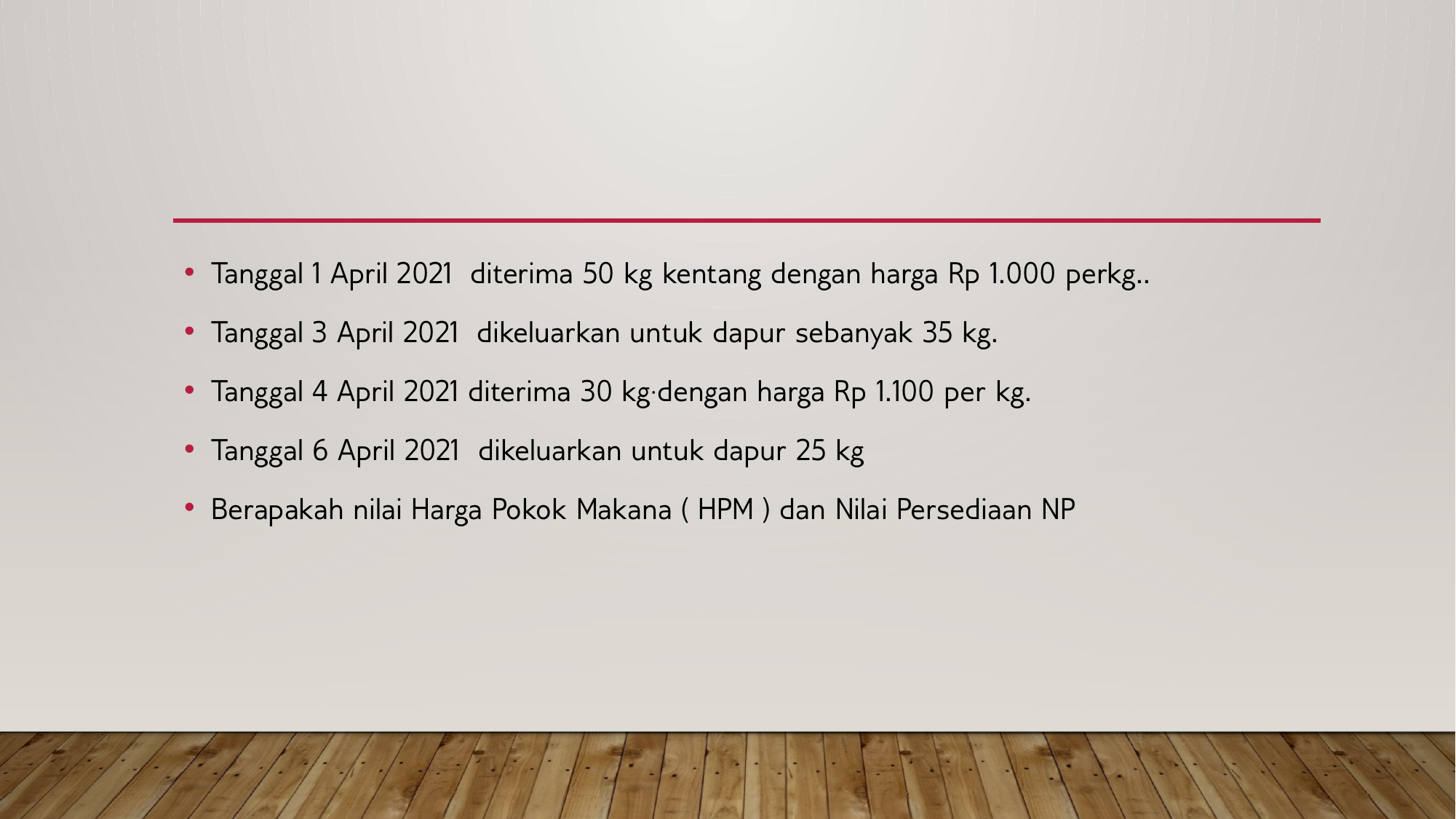

#
Tanggal 1 April 2021  diterima 50 kg kentang dengan harga Rp 1.000 perkg..
Tanggal 3 April 2021  dikeluarkan untuk dapur sebanyak 35 kg.
Tanggal 4 April 2021 diterima 30 kg·dengan harga Rp 1.100 per kg.
Tanggal 6 April 2021  dikeluarkan untuk dapur 25 kg
Berapakah nilai Harga Pokok Makana ( HPM ) dan Nilai Persediaan NP